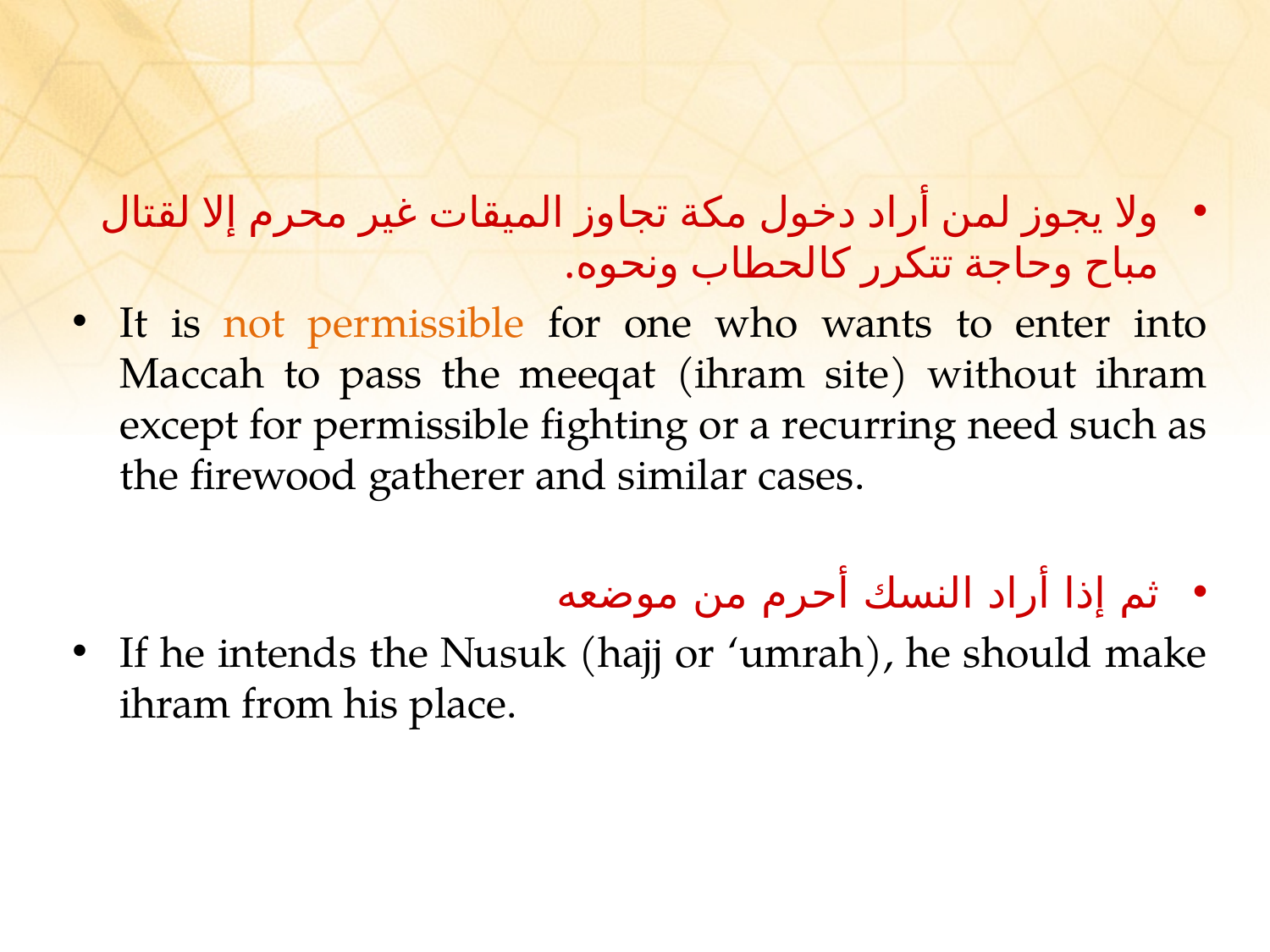

ولا يجوز لمن أراد دخول مكة تجاوز الميقات غير محرم إلا لقتال مباح وحاجة تتكرر كالحطاب ونحوه.
It is not permissible for one who wants to enter into Maccah to pass the meeqat (ihram site) without ihram except for permissible fighting or a recurring need such as the firewood gatherer and similar cases.

ثم إذا أراد النسك أحرم من موضعه
If he intends the Nusuk (hajj or ‘umrah), he should make ihram from his place.